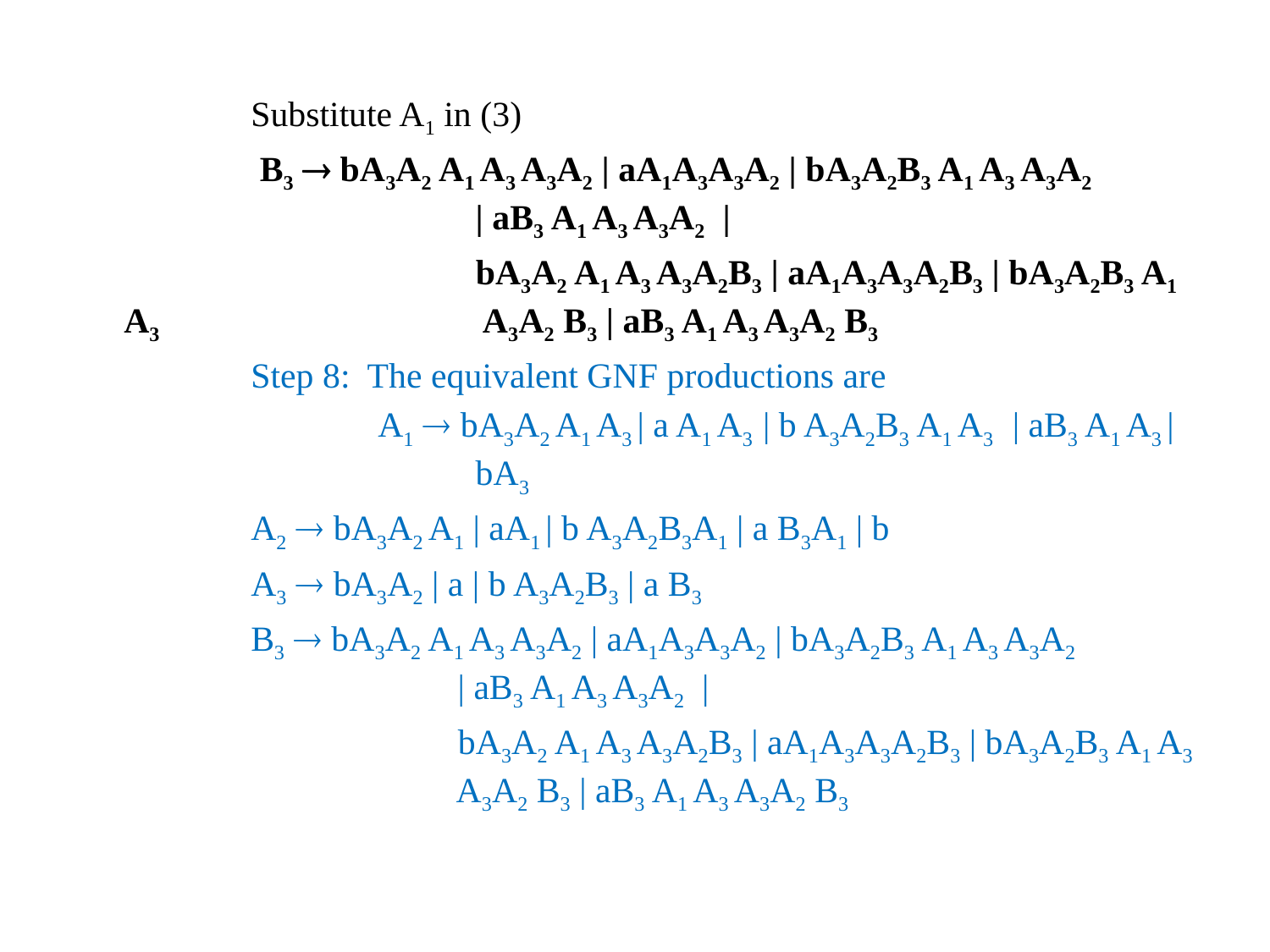

Substitute A1 in (3)
		 B3 → bA3A2 A1 A3 A3A2 | aA1A3A3A2 | bA3A2B3 A1 A3 A3A2           		           | aB3 A1 A3 A3A2  |
 			           bA3A2 A1 A3 A3A2B3 | aA1A3A3A2B3 | bA3A2B3 A1 A3     		            A3A2 B3 | aB3 A1 A3 A3A2 B3
		Step 8:  The equivalent GNF productions are
			A1 → bA3A2 A1 A3 | a A1 A3  | b A3A2B3 A1 A3   | aB3 A1 A3 |  		           bA3
		A2 → bA3A2 A1 | aA1 | b A3A2B3A1 | a B3A1 | b
 		A3 → bA3A2 | a | b A3A2B3 | a B3
		B3 → bA3A2 A1 A3 A3A2 | aA1A3A3A2 | bA3A2B3 A1 A3 A3A2           		         | aB3 A1 A3 A3A2  |
 			         bA3A2 A1 A3 A3A2B3 | aA1A3A3A2B3 | bA3A2B3 A1 A3     		         A3A2 B3 | aB3 A1 A3 A3A2 B3